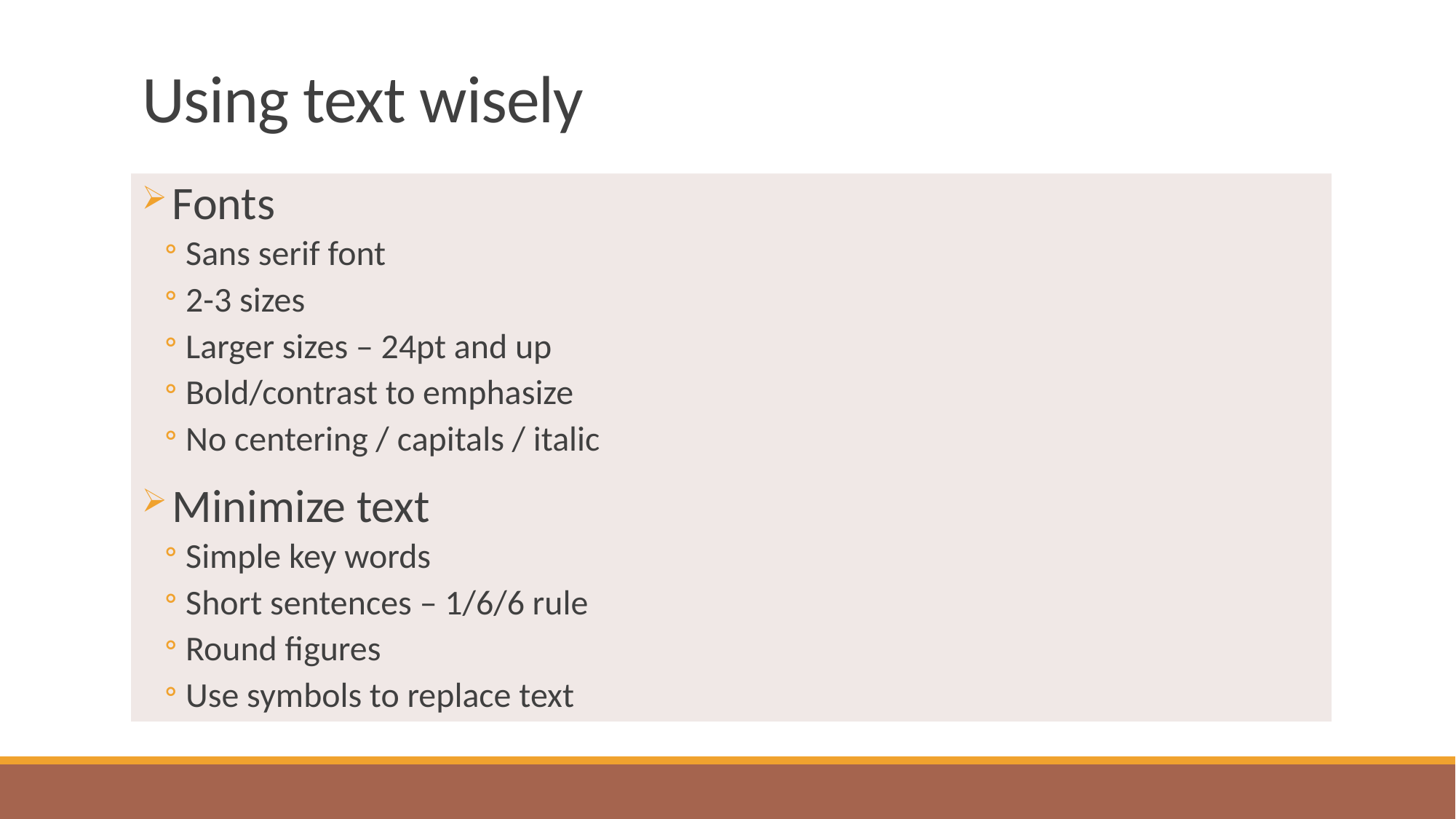

# Using text wisely
Fonts
Sans serif font
2-3 sizes
Larger sizes – 24pt and up
Bold/contrast to emphasize
No centering / capitals / italic
Minimize text
Simple key words
Short sentences – 1/6/6 rule
Round figures
Use symbols to replace text